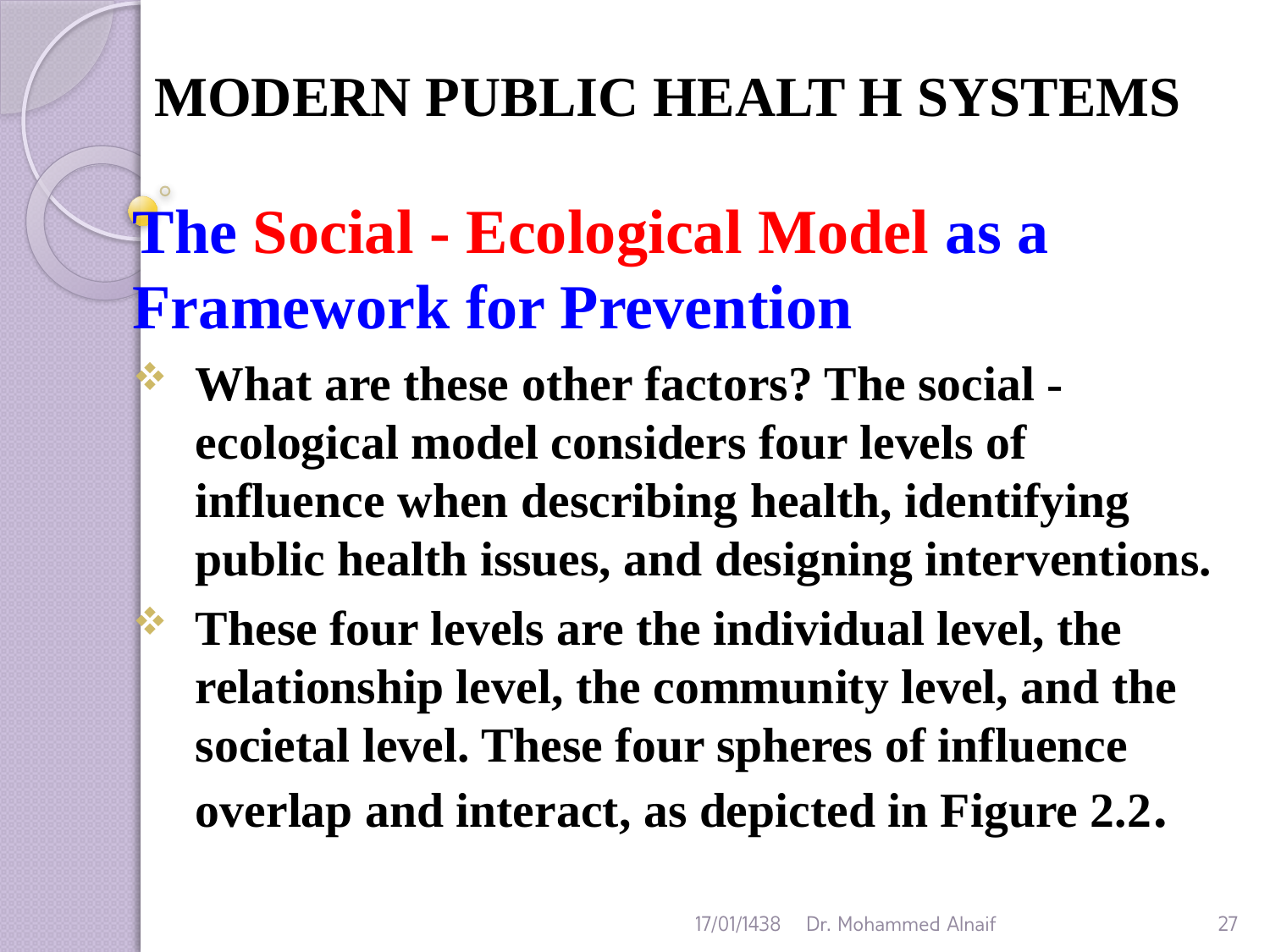

# MODERN PUBLIC HEALT H SYSTEMS
The Social - Ecological Model as a Framework for Prevention
What are these other factors? The social - ecological model considers four levels of influence when describing health, identifying public health issues, and designing interventions.
These four levels are the individual level, the relationship level, the community level, and the societal level. These four spheres of influence overlap and interact, as depicted in Figure 2.2.
17/01/1438
Dr. Mohammed Alnaif
27